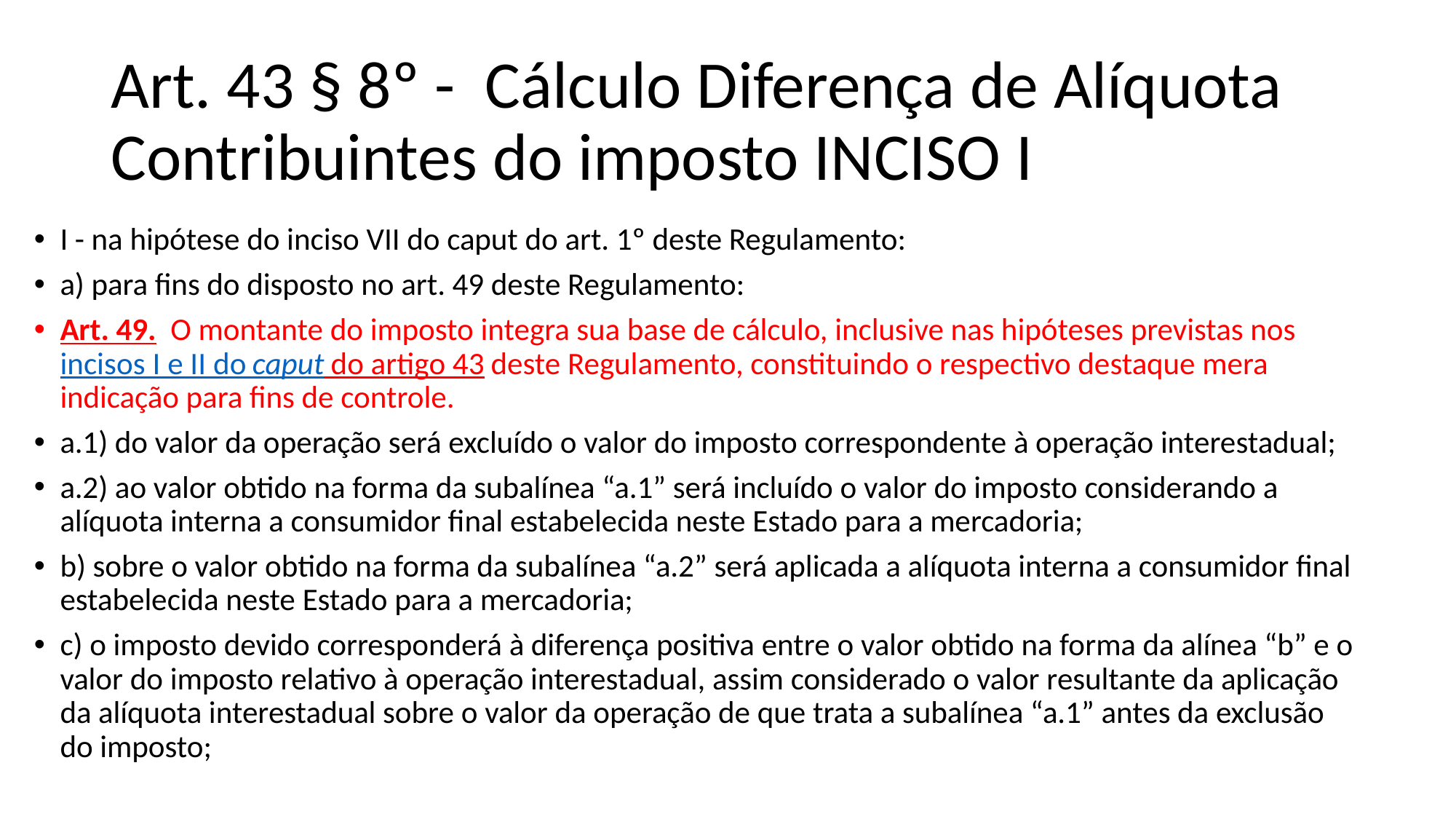

# Art. 43 § 8º -  Cálculo Diferença de Alíquota Contribuintes do imposto INCISO I
I - na hipótese do inciso VII do caput do art. 1º deste Regulamento:
a) para fins do disposto no art. 49 deste Regulamento:
Art. 49.  O montante do imposto integra sua base de cálculo, inclusive nas hipóteses previstas nos incisos I e II do caput do artigo 43 deste Regulamento, constituindo o respectivo destaque mera indicação para fins de controle.
a.1) do valor da operação será excluído o valor do imposto correspondente à operação interestadual;
a.2) ao valor obtido na forma da subalínea “a.1” será incluído o valor do imposto considerando a alíquota interna a consumidor final estabelecida neste Estado para a mercadoria;
b) sobre o valor obtido na forma da subalínea “a.2” será aplicada a alíquota interna a consumidor final estabelecida neste Estado para a mercadoria;
c) o imposto devido corresponderá à diferença positiva entre o valor obtido na forma da alínea “b” e o valor do imposto relativo à operação interestadual, assim considerado o valor resultante da aplicação da alíquota interestadual sobre o valor da operação de que trata a subalínea “a.1” antes da exclusão do imposto;